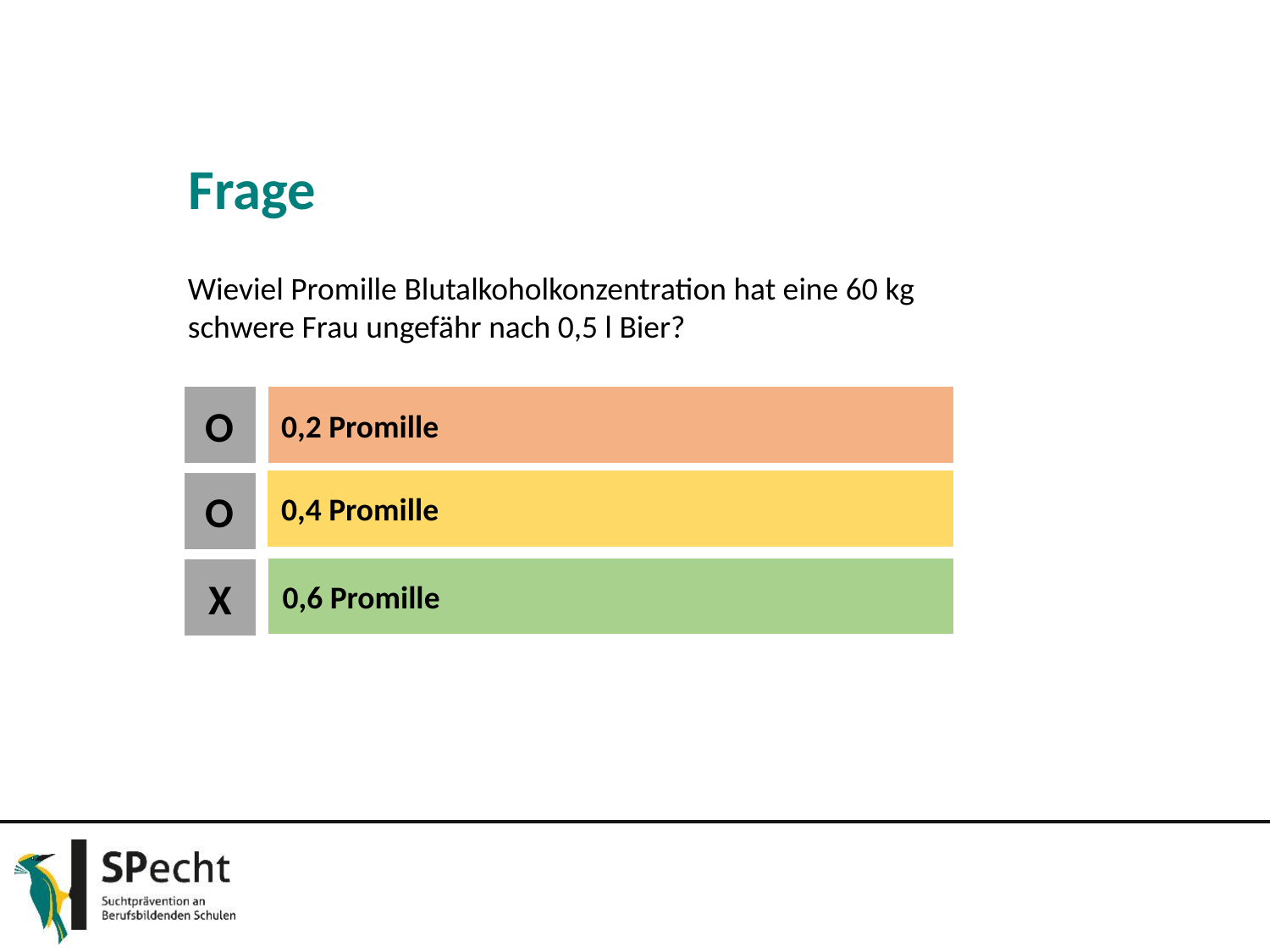

Frage
Wieviel Promille Blutalkoholkonzentration hat eine 60 kg schwere Frau ungefähr nach 0,5 l Bier?
O
O
X
0,2 Promille
0,4 Promille
0,6 Promille